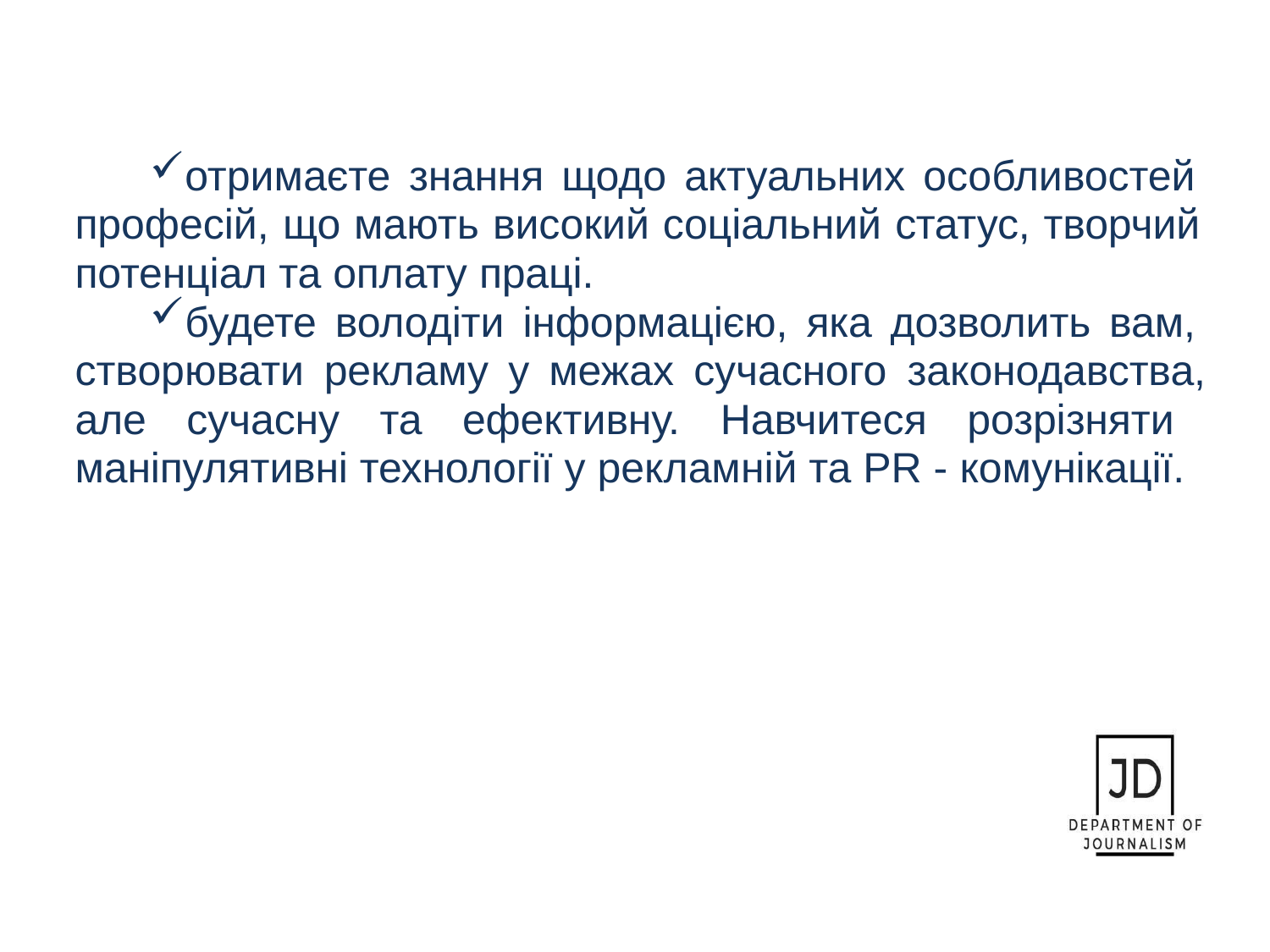

отримаєте знання щодо актуальних особливостей  професій, що мають високий соціальний статус, творчий  потенціал та оплату праці.
будете володіти інформацією, яка дозволить вам,  створювати рекламу у межах сучасного законодавства,
але сучасну та ефективну. Навчитеся розрізняти  маніпулятивні технології у рекламній та PR - комунікації.